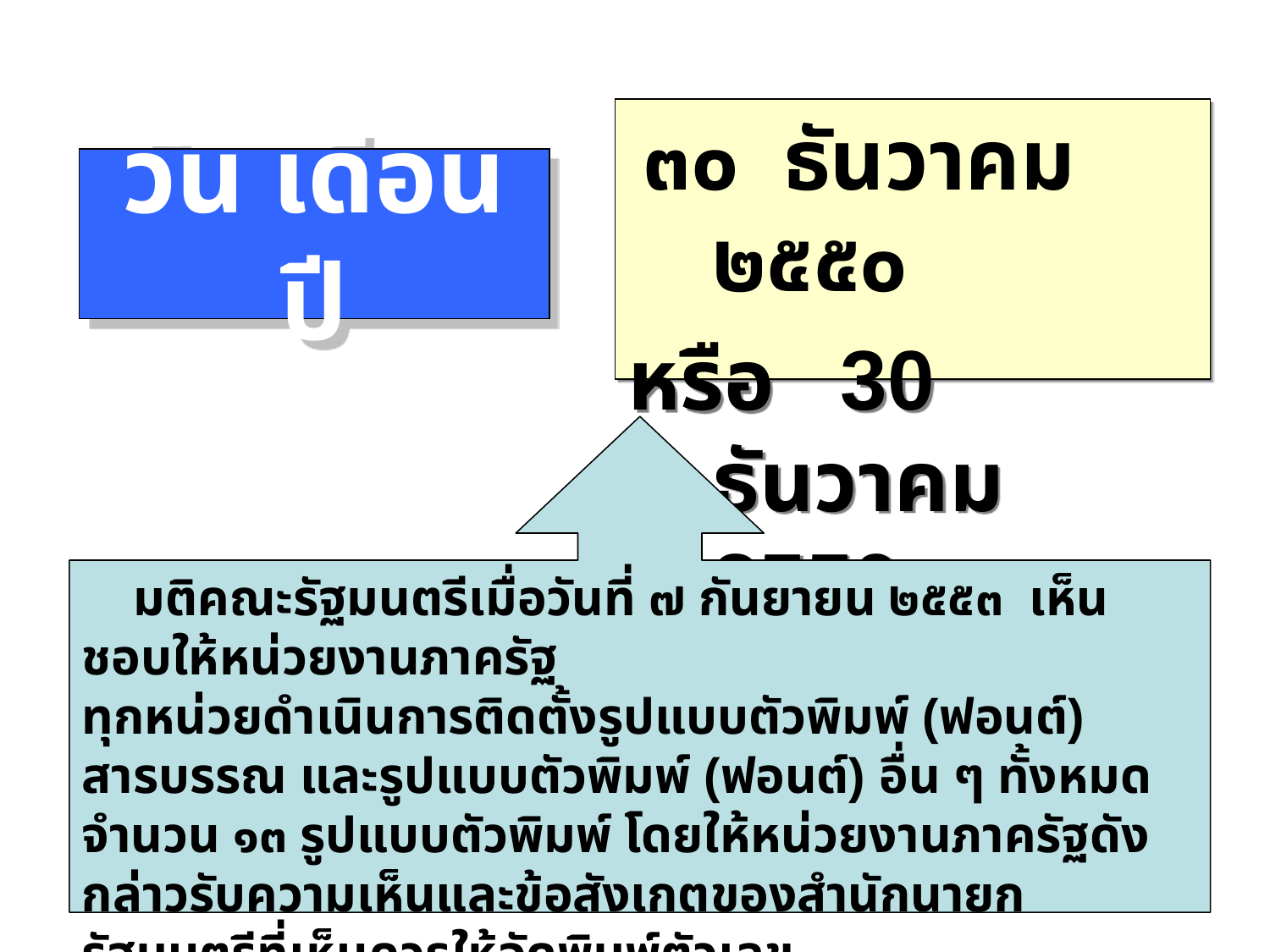

๓๐  ธันวาคม  ๒๕๕๐
หรือ   30  ธันวาคม  2550
# วัน เดือน ปี
    มติคณะรัฐมนตรีเมื่อวันที่ ๗ กันยายน ๒๕๕๓  เห็นชอบให้หน่วยงานภาครัฐ
ทุกหน่วยดำเนินการติดตั้งรูปแบบตัวพิมพ์ (ฟอนต์) สารบรรณ และรูปแบบตัวพิมพ์ (ฟอนต์) อื่น ๆ ทั้งหมดจำนวน ๑๓ รูปแบบตัวพิมพ์ โดยให้หน่วยงานภาครัฐดังกล่าวรับความเห็นและข้อสังเกตของสำนักนายกรัฐมนตรีที่เห็นควรให้จัดพิมพ์ตัวเลข
เป็นเลขไทย ทั้งนี้ เพื่อเป็นการส่งเสริมการใช้แลขไทยตามมติคณะรัฐมนตรีเมื่อวันที่
๒ พฤษภาคม ๒๕๔๓